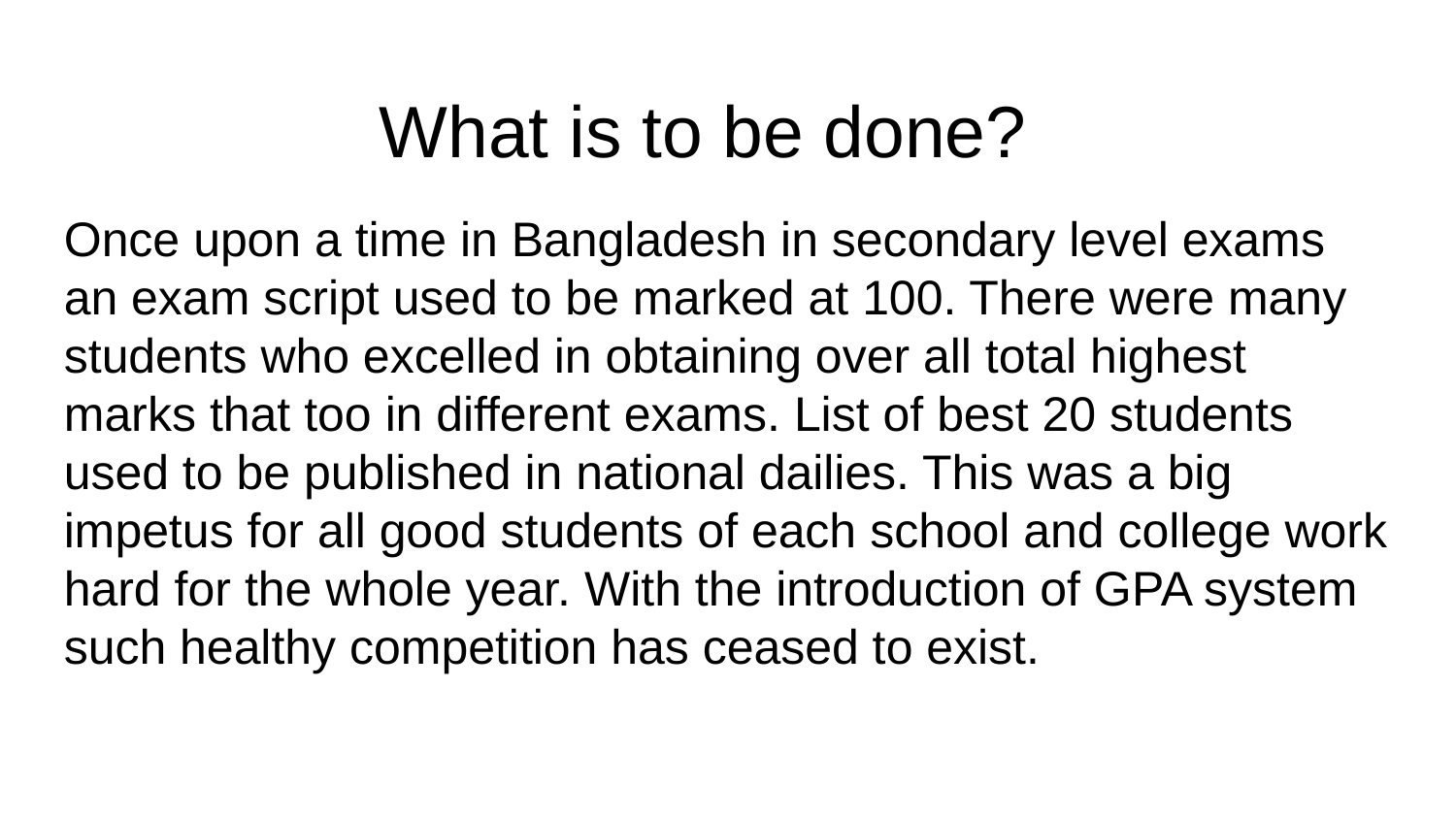

What is to be done?
Once upon a time in Bangladesh in secondary level exams an exam script used to be marked at 100. There were many students who excelled in obtaining over all total highest marks that too in different exams. List of best 20 students used to be published in national dailies. This was a big impetus for all good students of each school and college work hard for the whole year. With the introduction of GPA system such healthy competition has ceased to exist.